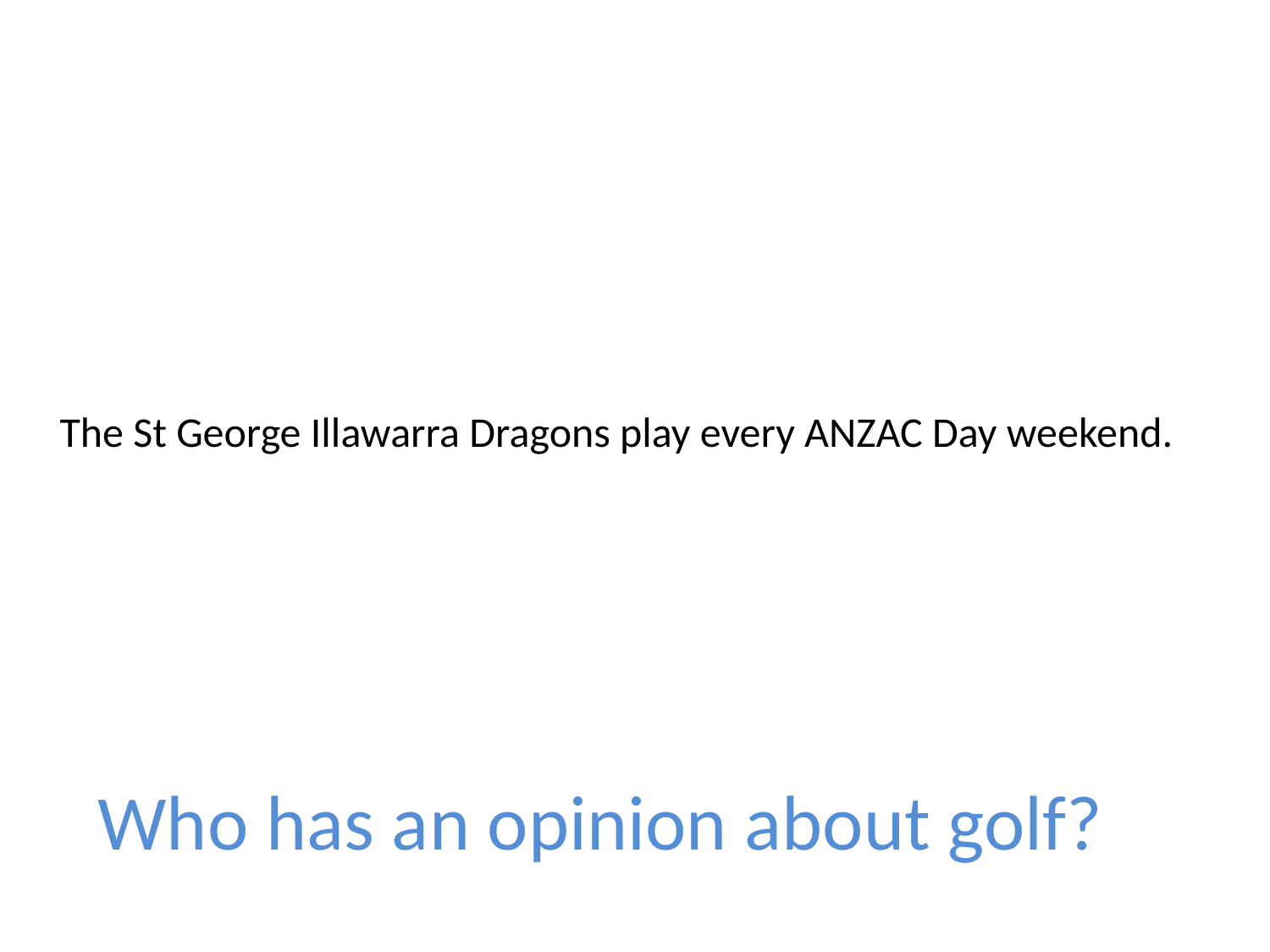

# The St George Illawarra Dragons play every ANZAC Day weekend.
Who has an opinion about golf?